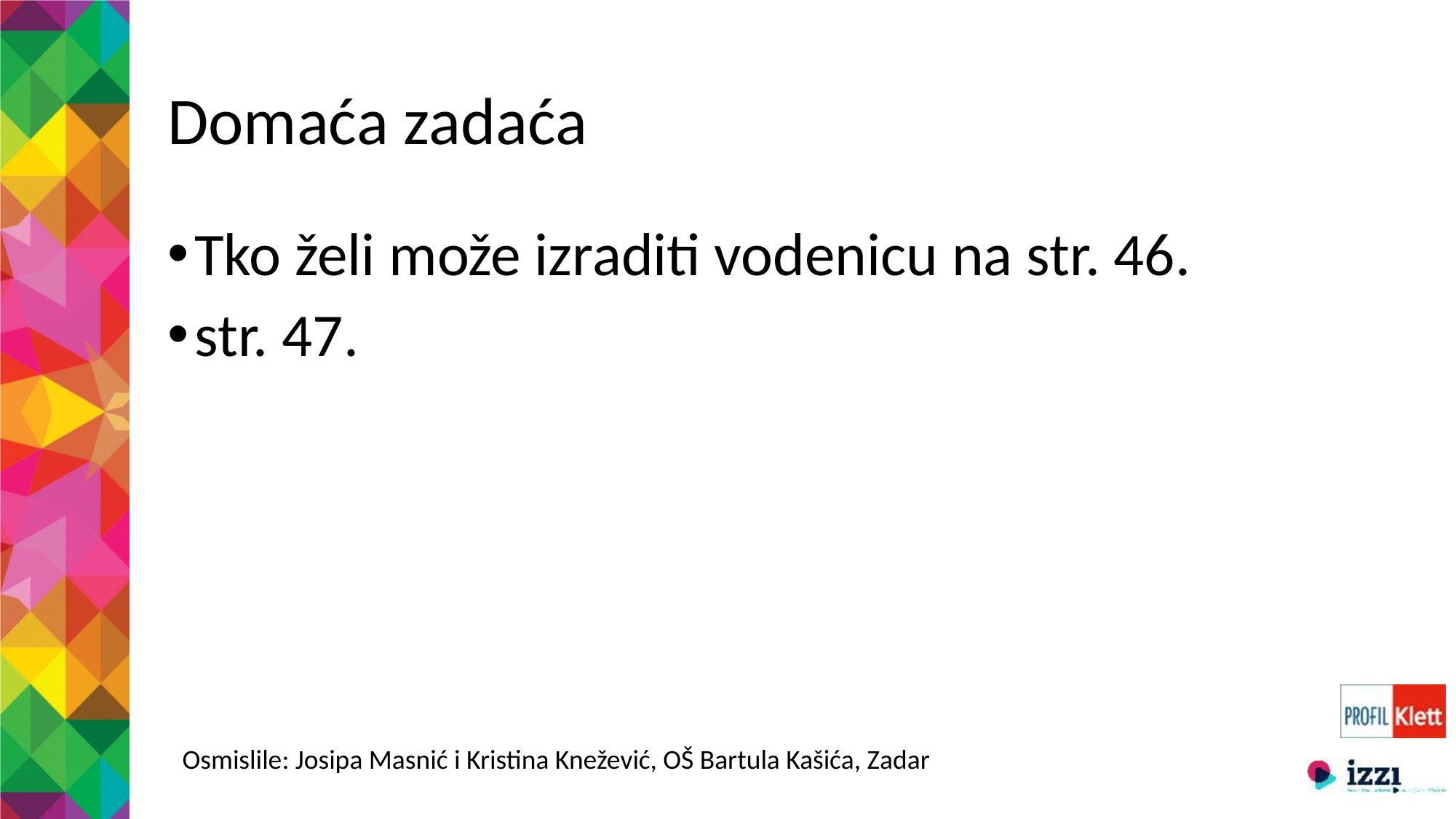

# Domaća zadaća
Tko želi može izraditi vodenicu na str. 46.
str. 47.
Osmislile: Josipa Masnić i Kristina Knežević, OŠ Bartula Kašića, Zadar